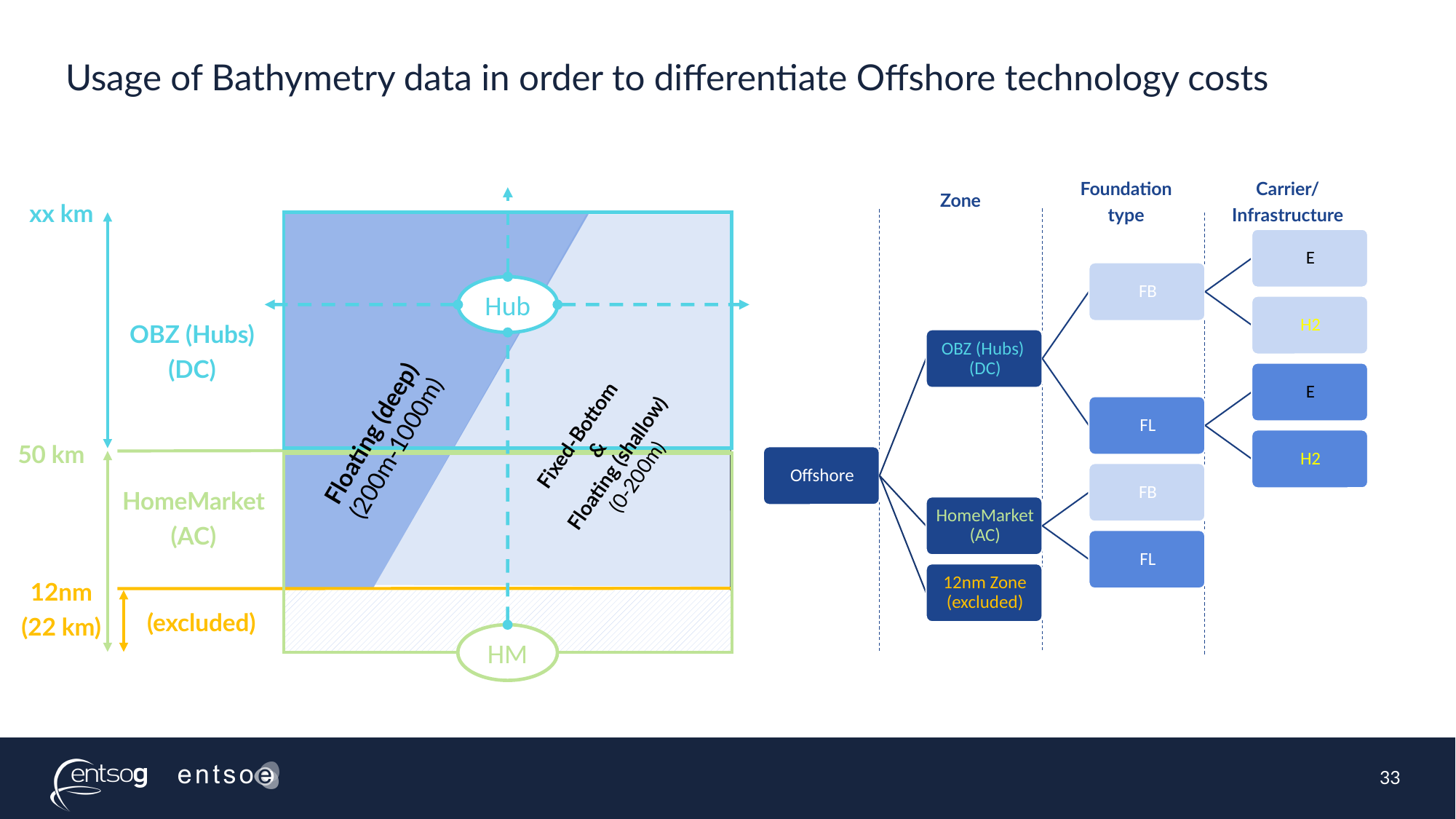

# Usage of Bathymetry data in order to differentiate Offshore technology costs
Foundation type
Carrier/ Infrastructure
Zone
xx km

Offshore

OBZ (Hubs)
(DC)

FB

E

H2

FL

E

H2

HomeMarket (AC)

FB

FL

12nm Zone (excluded)
Hub
OBZ (Hubs)
(DC)
Floating (deep)
(200m-1000m)
Fixed-Bottom
&
Floating (shallow)
(0-200m)
50 km

HomeMarket (AC)
12nm
(22 km)

(excluded)
HM
33